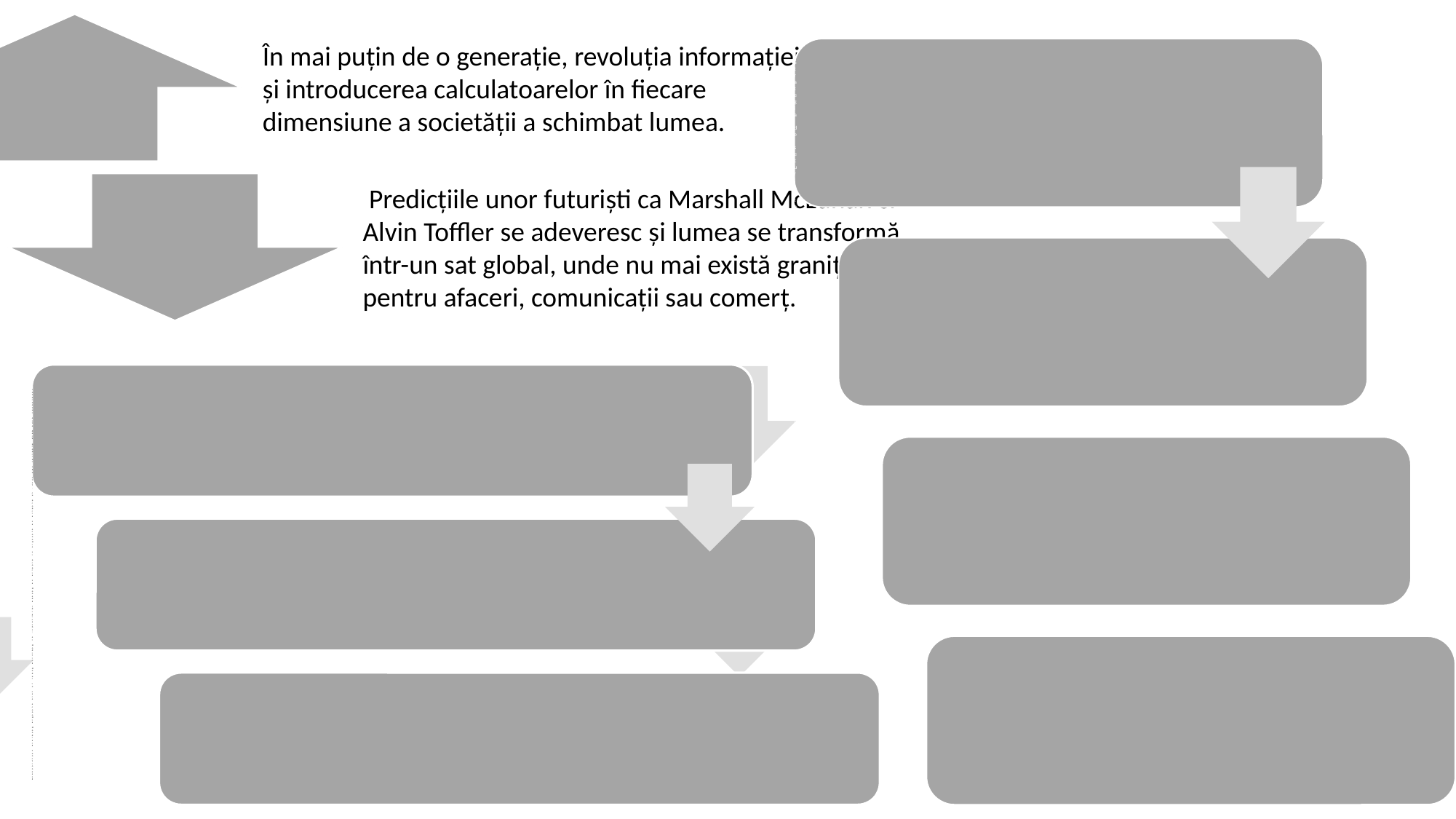

În mai puțin de o generație, revoluția informației și introducerea calculatoarelor în fiecare dimensiune a societății a schimbat lumea.
 Predicțiile unor futuriști ca Marshall McLuhan si Alvin Toffler se adeveresc și lumea se transformă într-un sat global, unde nu mai există granițe pentru afaceri, comunicații sau comerț.

 Internetul este deja propriul său stat, cu propria sa economie și propria sa monedă (digicash); el modifică modul în care economia mondială funcționează.